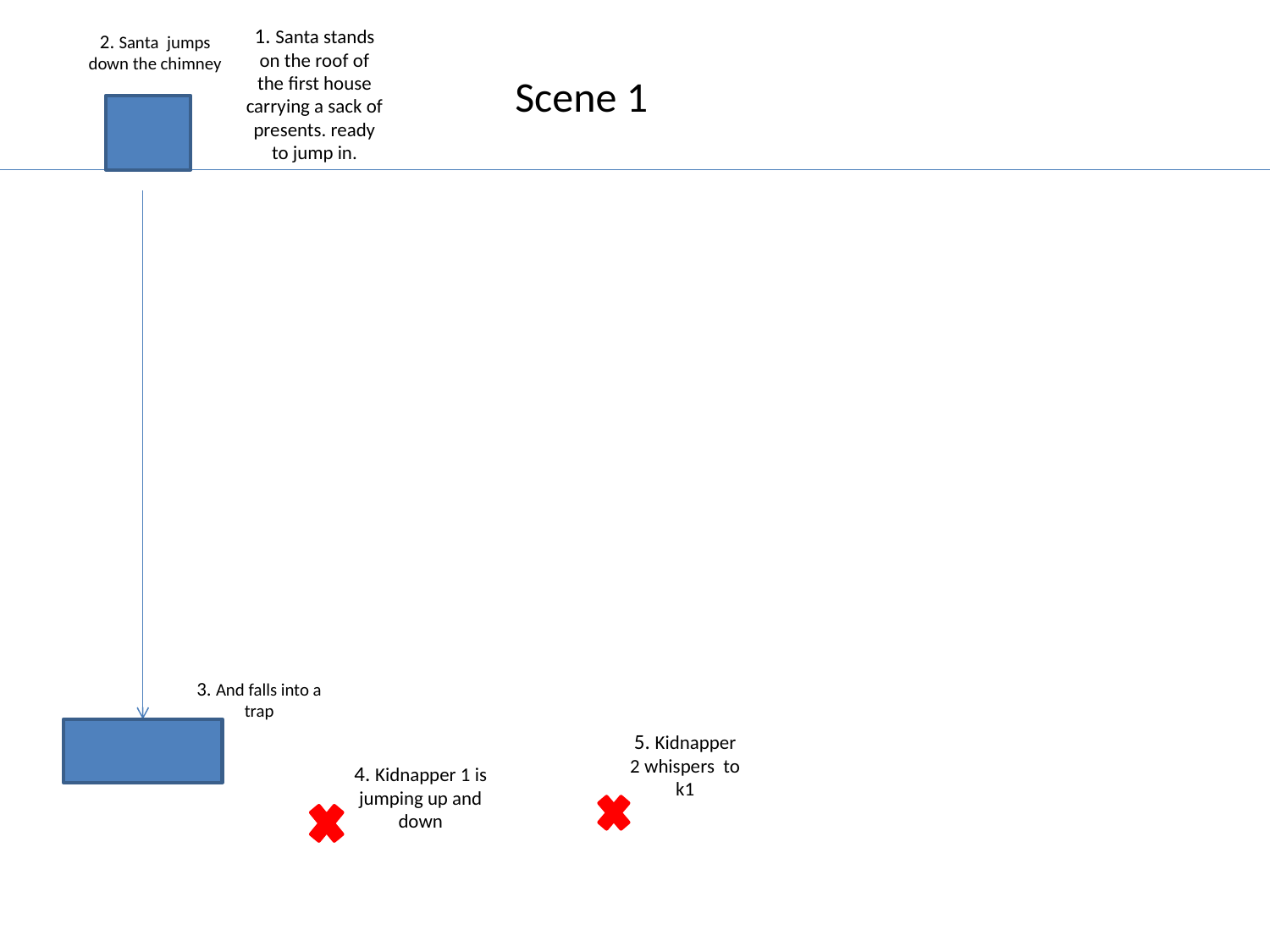

1. Santa stands on the roof of the first house carrying a sack of presents. ready to jump in.
2. Santa  jumps down the chimney
Scene 1

3. And falls into a trap

5. Kidnapper 2 whispers  to k1
4. Kidnapper 1 is jumping up and down